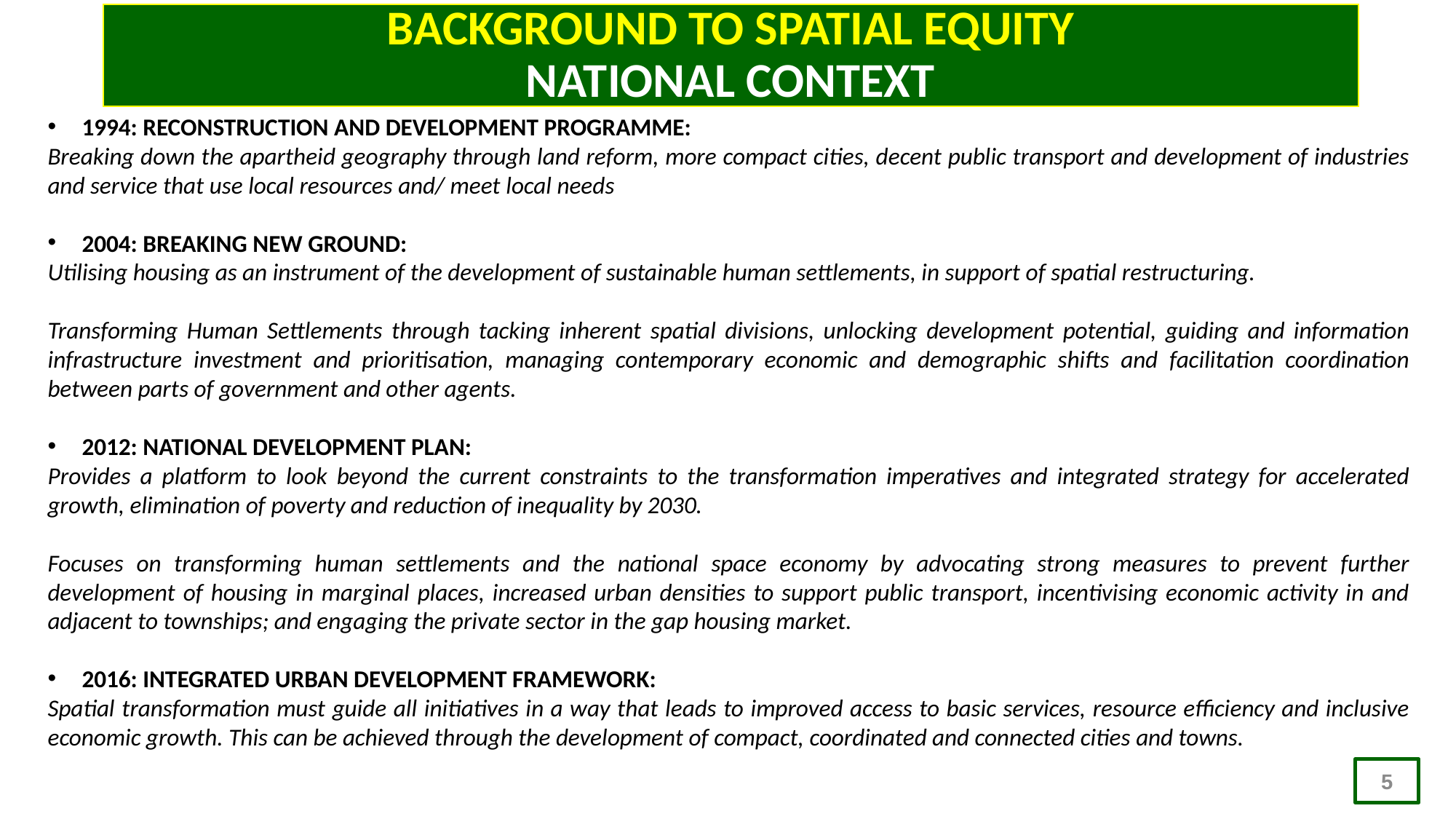

# BACKGROUND TO SPATIAL EQUITY NATIONAL CONTEXT
1994: RECONSTRUCTION AND DEVELOPMENT PROGRAMME:
Breaking down the apartheid geography through land reform, more compact cities, decent public transport and development of industries and service that use local resources and/ meet local needs

2004: BREAKING NEW GROUND:
Utilising housing as an instrument of the development of sustainable human settlements, in support of spatial restructuring.

Transforming Human Settlements through tacking inherent spatial divisions, unlocking development potential, guiding and information infrastructure investment and prioritisation, managing contemporary economic and demographic shifts and facilitation coordination between parts of government and other agents.

2012: NATIONAL DEVELOPMENT PLAN:
Provides a platform to look beyond the current constraints to the transformation imperatives and integrated strategy for accelerated growth, elimination of poverty and reduction of inequality by 2030.

Focuses on transforming human settlements and the national space economy by advocating strong measures to prevent further development of housing in marginal places, increased urban densities to support public transport, incentivising economic activity in and adjacent to townships; and engaging the private sector in the gap housing market.

2016: INTEGRATED URBAN DEVELOPMENT FRAMEWORK:
Spatial transformation must guide all initiatives in a way that leads to improved access to basic services, resource efficiency and inclusive economic growth. This can be achieved through the development of compact, coordinated and connected cities and towns.

5